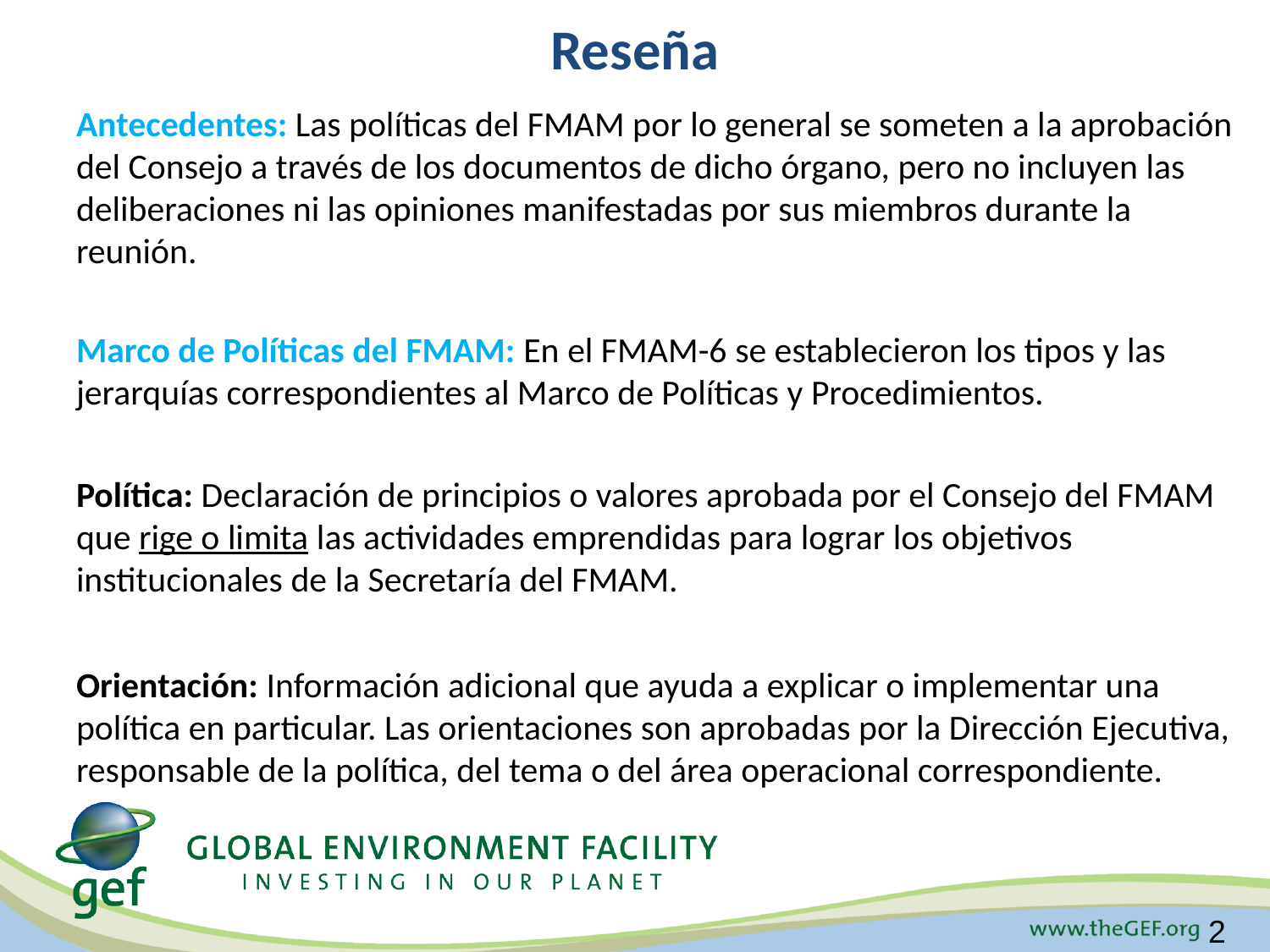

# Reseña
Antecedentes: Las políticas del FMAM por lo general se someten a la aprobación del Consejo a través de los documentos de dicho órgano, pero no incluyen las deliberaciones ni las opiniones manifestadas por sus miembros durante la reunión.

Marco de Políticas del FMAM: En el FMAM-6 se establecieron los tipos y las jerarquías correspondientes al Marco de Políticas y Procedimientos.

Política: Declaración de principios o valores aprobada por el Consejo del FMAM que rige o limita las actividades emprendidas para lograr los objetivos institucionales de la Secretaría del FMAM.

Orientación: Información adicional que ayuda a explicar o implementar una política en particular. Las orientaciones son aprobadas por la Dirección Ejecutiva, responsable de la política, del tema o del área operacional correspondiente.